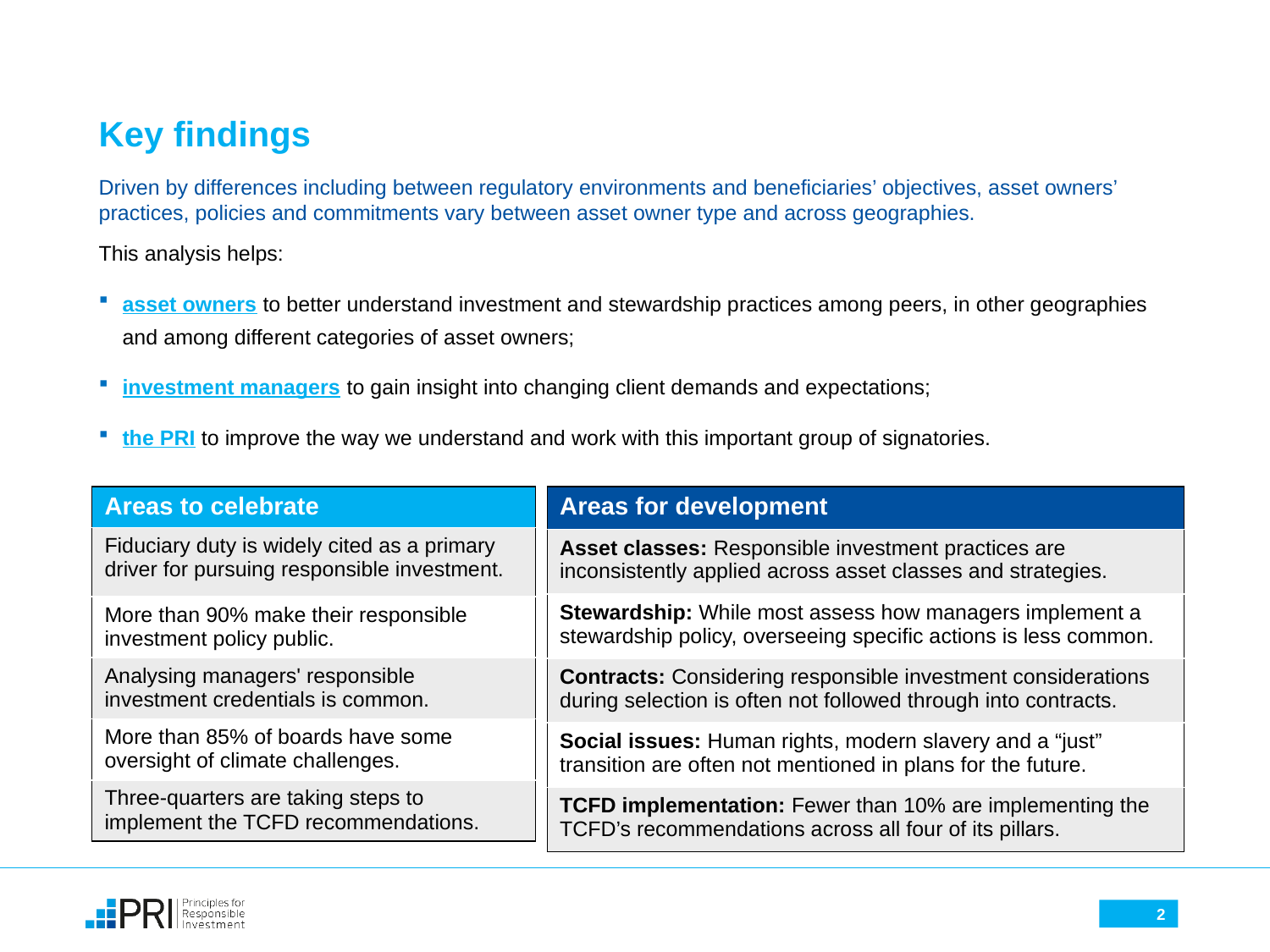

# Key findings
Driven by differences including between regulatory environments and beneficiaries’ objectives, asset owners’ practices, policies and commitments vary between asset owner type and across geographies.
This analysis helps:
asset owners to better understand investment and stewardship practices among peers, in other geographies and among different categories of asset owners;
investment managers to gain insight into changing client demands and expectations;
the PRI to improve the way we understand and work with this important group of signatories.
| Areas for development |
| --- |
| Asset classes: Responsible investment practices are inconsistently applied across asset classes and strategies. |
| Stewardship: While most assess how managers implement a stewardship policy, overseeing specific actions is less common. |
| Contracts: Considering responsible investment considerations during selection is often not followed through into contracts. |
| Social issues: Human rights, modern slavery and a “just” transition are often not mentioned in plans for the future. |
| TCFD implementation: Fewer than 10% are implementing the TCFD’s recommendations across all four of its pillars. |
| Areas to celebrate |
| --- |
| Fiduciary duty is widely cited as a primary driver for pursuing responsible investment. |
| More than 90% make their responsible investment policy public. |
| Analysing managers' responsible investment credentials is common. |
| More than 85% of boards have some oversight of climate challenges. |
| Three-quarters are taking steps to implement the TCFD recommendations. |
2